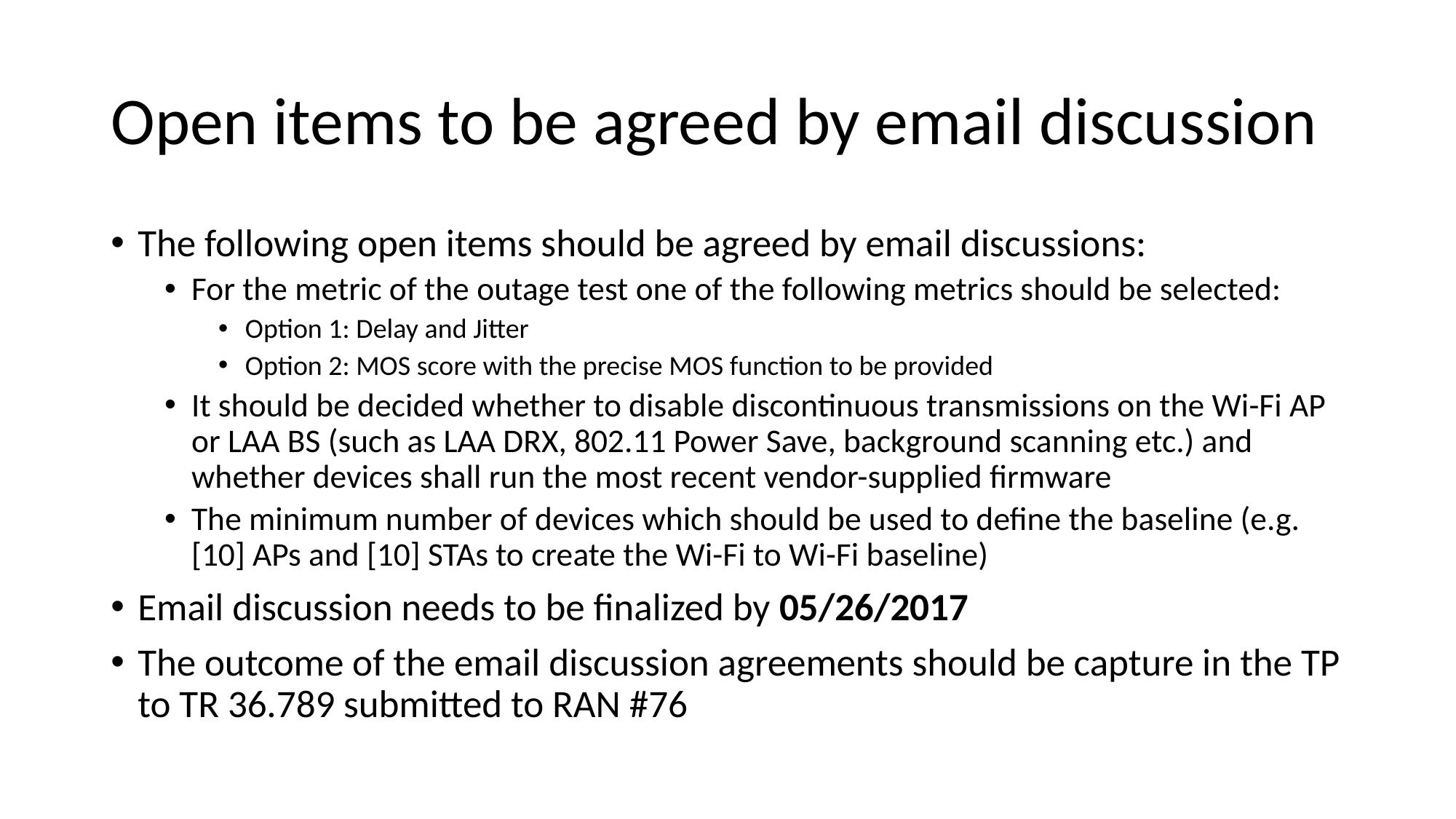

# Open items to be agreed by email discussion
The following open items should be agreed by email discussions:
For the metric of the outage test one of the following metrics should be selected:
Option 1: Delay and Jitter
Option 2: MOS score with the precise MOS function to be provided
It should be decided whether to disable discontinuous transmissions on the Wi-Fi AP or LAA BS (such as LAA DRX, 802.11 Power Save, background scanning etc.) and whether devices shall run the most recent vendor-supplied firmware
The minimum number of devices which should be used to define the baseline (e.g. [10] APs and [10] STAs to create the Wi-Fi to Wi-Fi baseline)
Email discussion needs to be finalized by 05/26/2017
The outcome of the email discussion agreements should be capture in the TP to TR 36.789 submitted to RAN #76